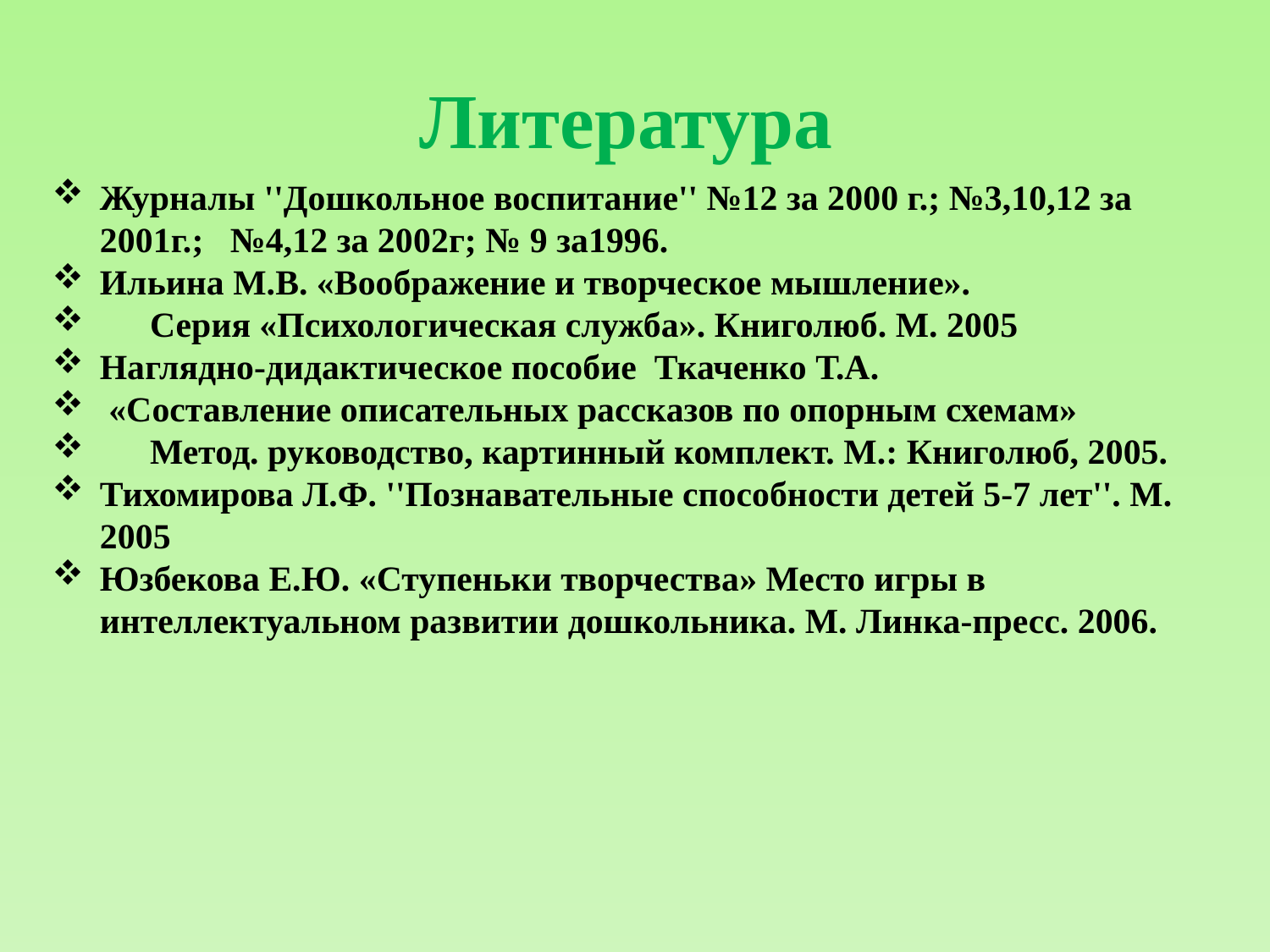

# Литература
Журналы ''Дошкольное воспитание'' №12 за 2000 г.; №3,10,12 за 2001г.;   №4,12 за 2002г; № 9 за1996.
Ильина М.В. «Воображение и творческое мышление».
	Серия «Психологическая служба». Книголюб. М. 2005
Наглядно-дидактическое пособие  Ткаченко Т.А.
 «Составление описательных рассказов по опорным схемам»
	Метод. руководство, картинный комплект. М.: Книголюб, 2005.
Тихомирова Л.Ф. ''Познавательные способности детей 5-7 лет''. М. 2005
Юзбекова Е.Ю. «Ступеньки творчества» Место игры в интеллектуальном развитии дошкольника. М. Линка-пресс. 2006.